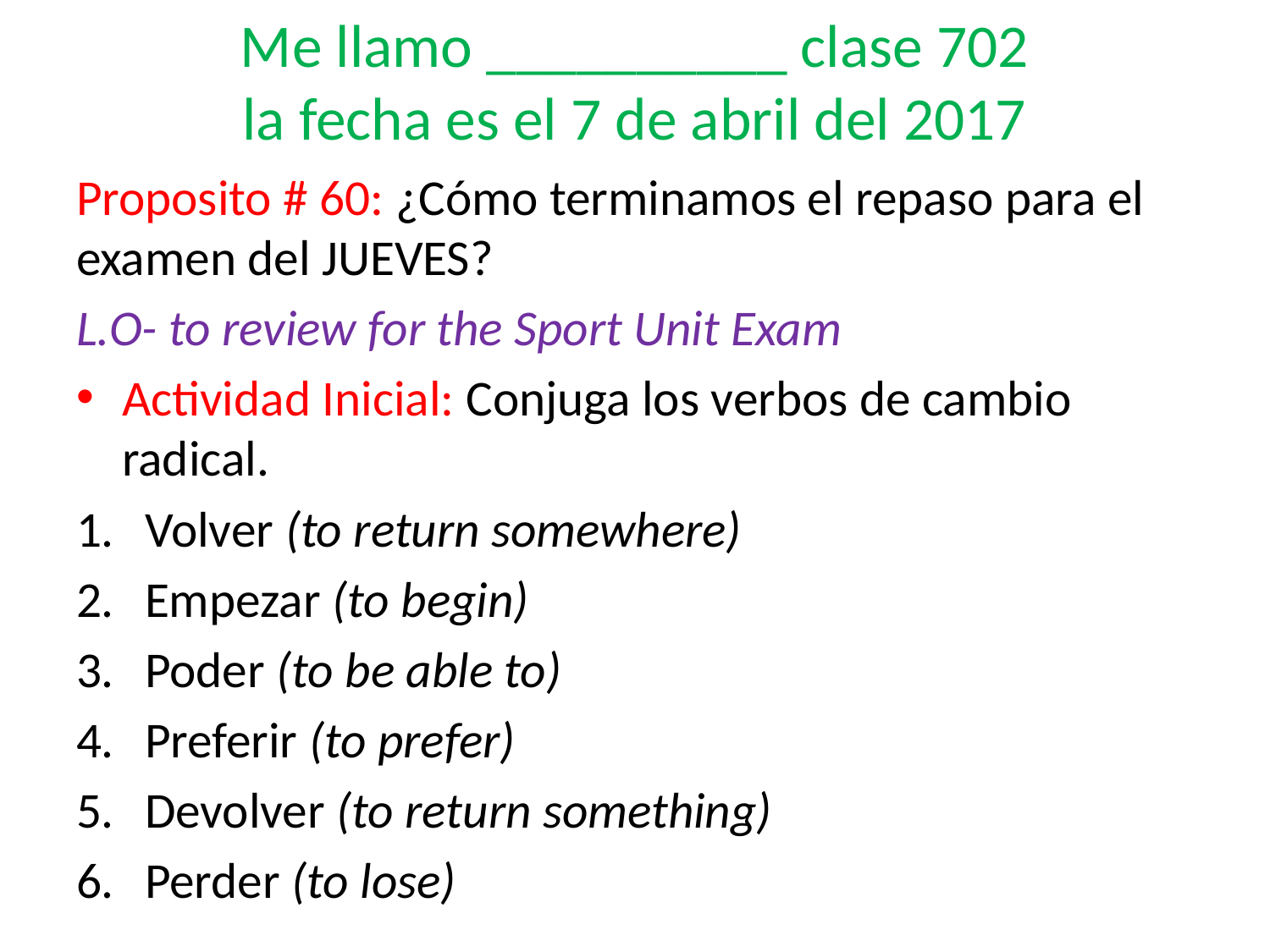

# Me llamo __________ clase 702 la fecha es el 7 de abril del 2017
Proposito # 60: ¿Cómo terminamos el repaso para el examen del JUEVES?
L.O- to review for the Sport Unit Exam
Actividad Inicial: Conjuga los verbos de cambio radical.
Volver (to return somewhere)
Empezar (to begin)
Poder (to be able to)
Preferir (to prefer)
Devolver (to return something)
Perder (to lose)